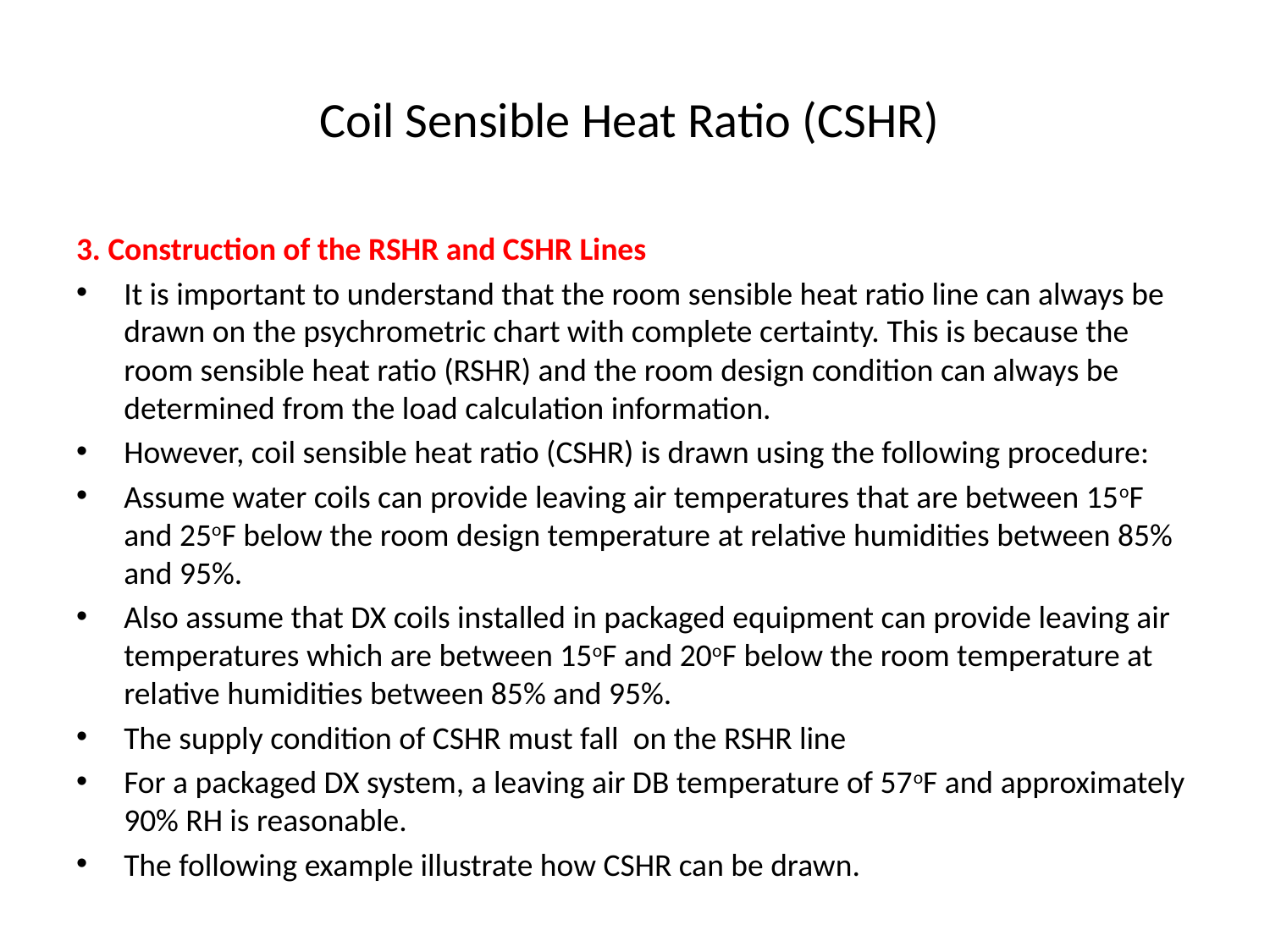

# Coil Sensible Heat Ratio (CSHR)
3. Construction of the RSHR and CSHR Lines
It is important to understand that the room sensible heat ratio line can always be drawn on the psychrometric chart with complete certainty. This is because the room sensible heat ratio (RSHR) and the room design condition can always be determined from the load calculation information.
However, coil sensible heat ratio (CSHR) is drawn using the following procedure:
Assume water coils can provide leaving air temperatures that are between 15oF and 25oF below the room design temperature at relative humidities between 85% and 95%.
Also assume that DX coils installed in packaged equipment can provide leaving air temperatures which are between 15oF and 20oF below the room temperature at relative humidities between 85% and 95%.
The supply condition of CSHR must fall  on the RSHR line
For a packaged DX system, a leaving air DB temperature of 57oF and approximately 90% RH is reasonable.
The following example illustrate how CSHR can be drawn.